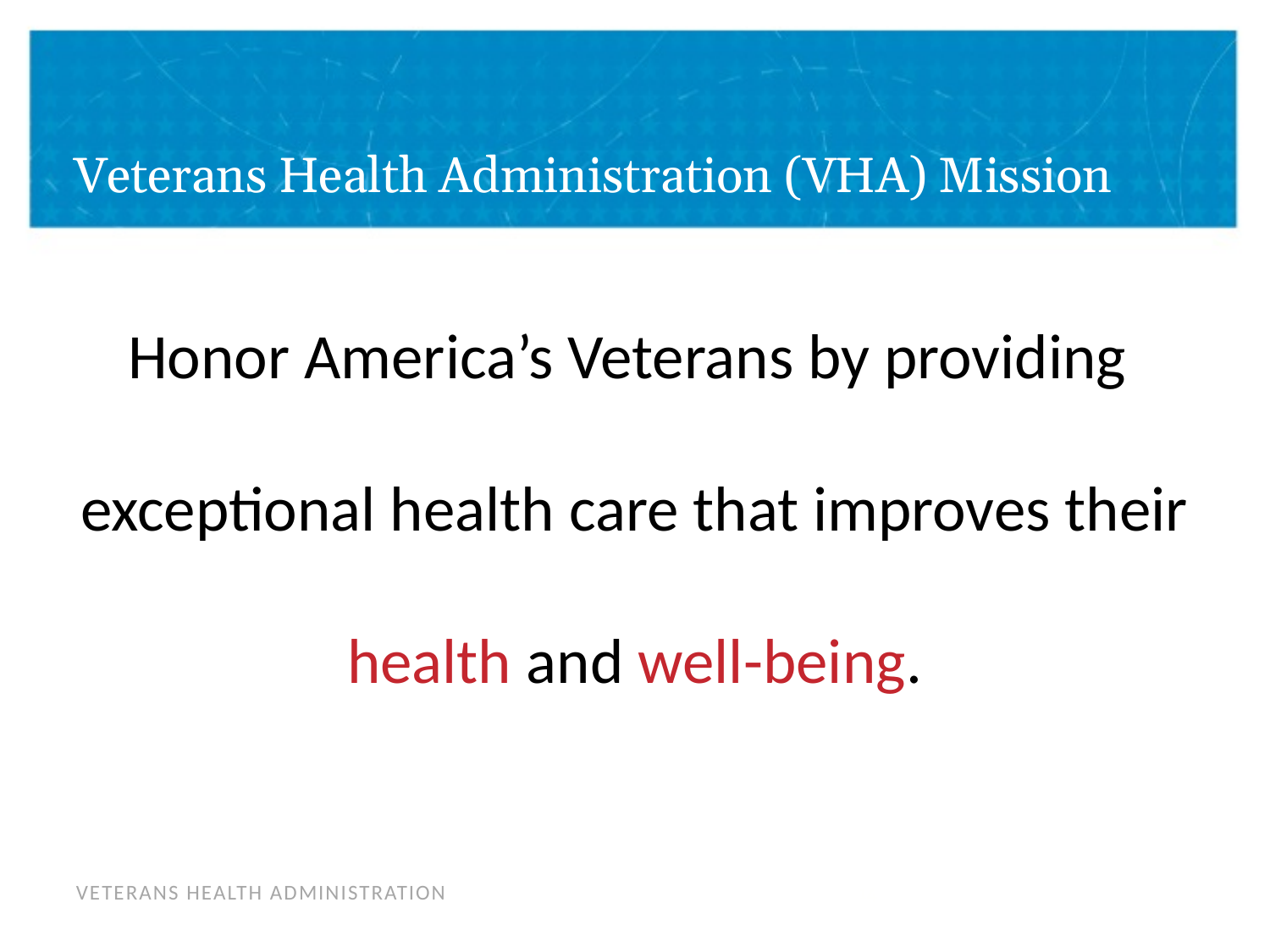

# Veterans Health Administration (VHA) Mission
Honor America’s Veterans by providing

 exceptional health care that improves their

 health and well-being.

14